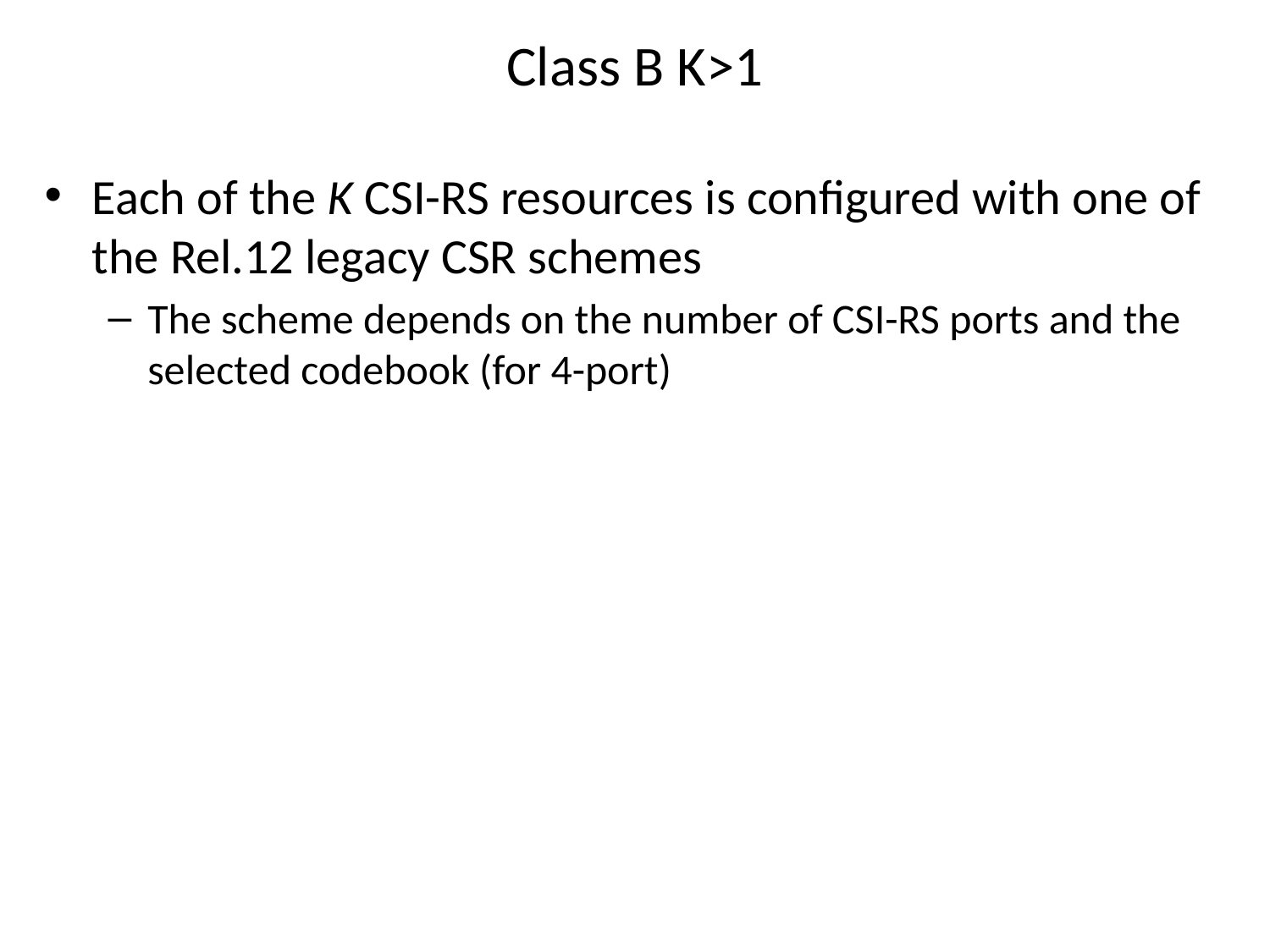

# Class B K>1
Each of the K CSI-RS resources is configured with one of the Rel.12 legacy CSR schemes
The scheme depends on the number of CSI-RS ports and the selected codebook (for 4-port)